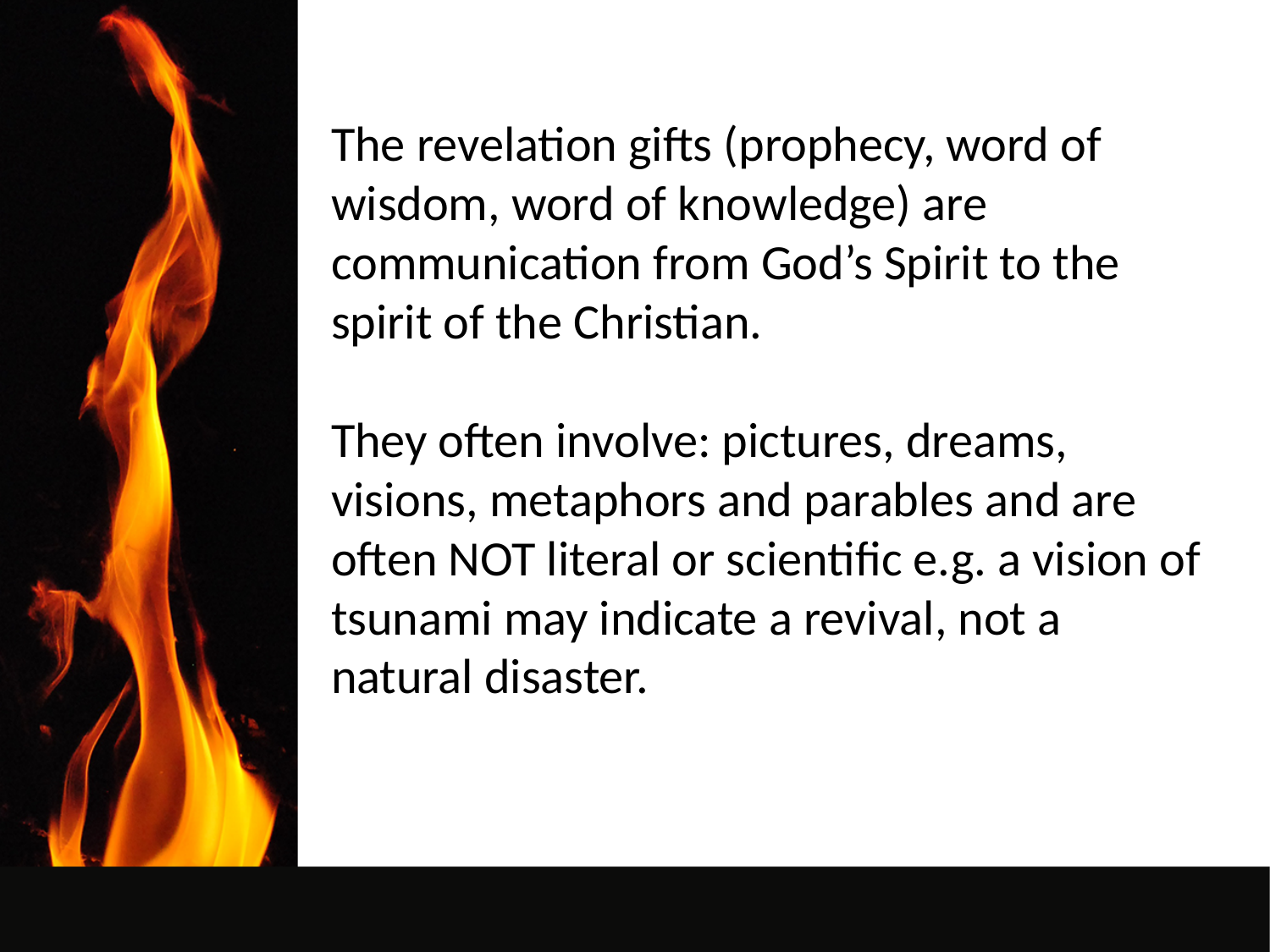

The revelation gifts (prophecy, word of wisdom, word of knowledge) are communication from God’s Spirit to the spirit of the Christian.

They often involve: pictures, dreams, visions, metaphors and parables and are often NOT literal or scientific e.g. a vision of tsunami may indicate a revival, not a natural disaster.